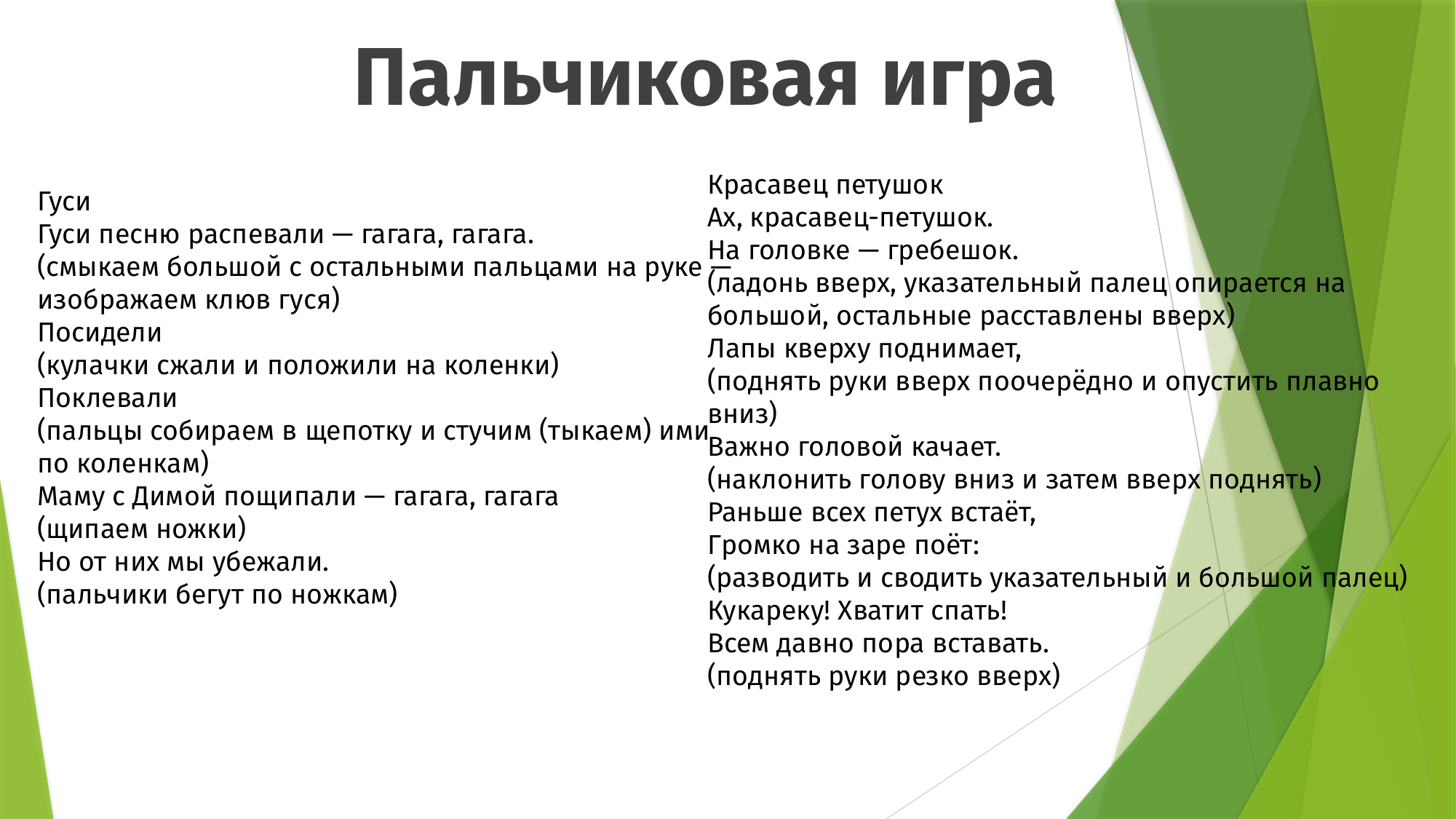

Пальчиковая игра

Красавец петушок
Ах, красавец-петушок.
На головке — гребешок.
(ладонь вверх, указательный палец опирается на большой, остальные расставлены вверх)
Лапы кверху поднимает,
(поднять руки вверх поочерёдно и опустить плавно вниз)
Важно головой качает.
(наклонить голову вниз и затем вверх поднять)
Раньше всех петух встаёт,
Громко на заре поёт:
(разводить и сводить указательный и большой палец)
Кукареку! Хватит спать!
Всем давно пора вставать.
(поднять руки резко вверх)
Гуси
Гуси песню распевали — гагага, гагага.
(смыкаем большой с остальными пальцами на руке — изображаем клюв гуся)
Посидели
(кулачки сжали и положили на коленки)
Поклевали
(пальцы собираем в щепотку и стучим (тыкаем) ими по коленкам)
Маму с Димой пощипали — гагага, гагага
(щипаем ножки)
Но от них мы убежали.
(пальчики бегут по ножкам)